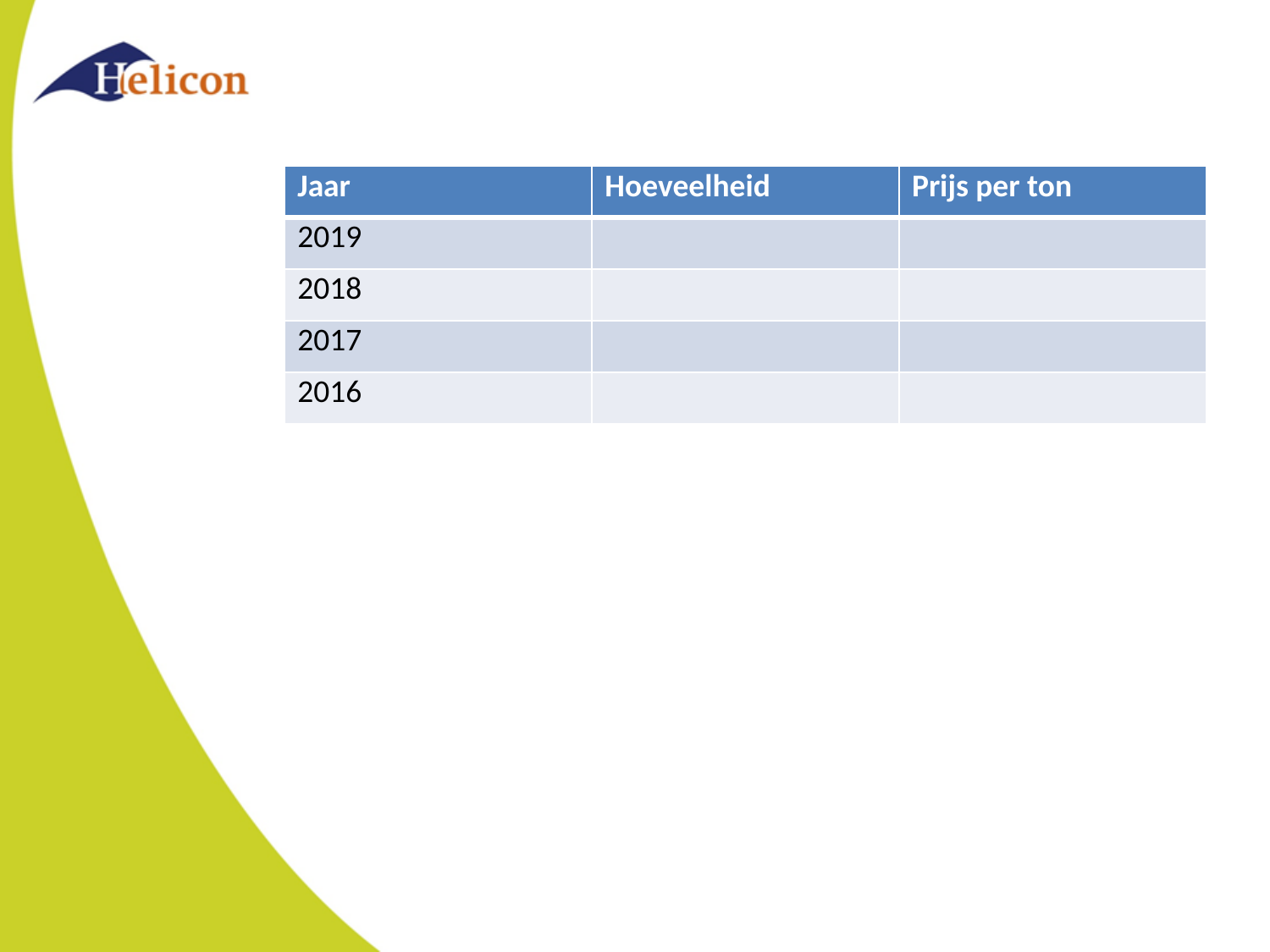

#
| Jaar | Hoeveelheid | Prijs per ton |
| --- | --- | --- |
| 2019 |  |  |
| 2018 |  |  |
| 2017 |  |  |
| 2016 |  |  |